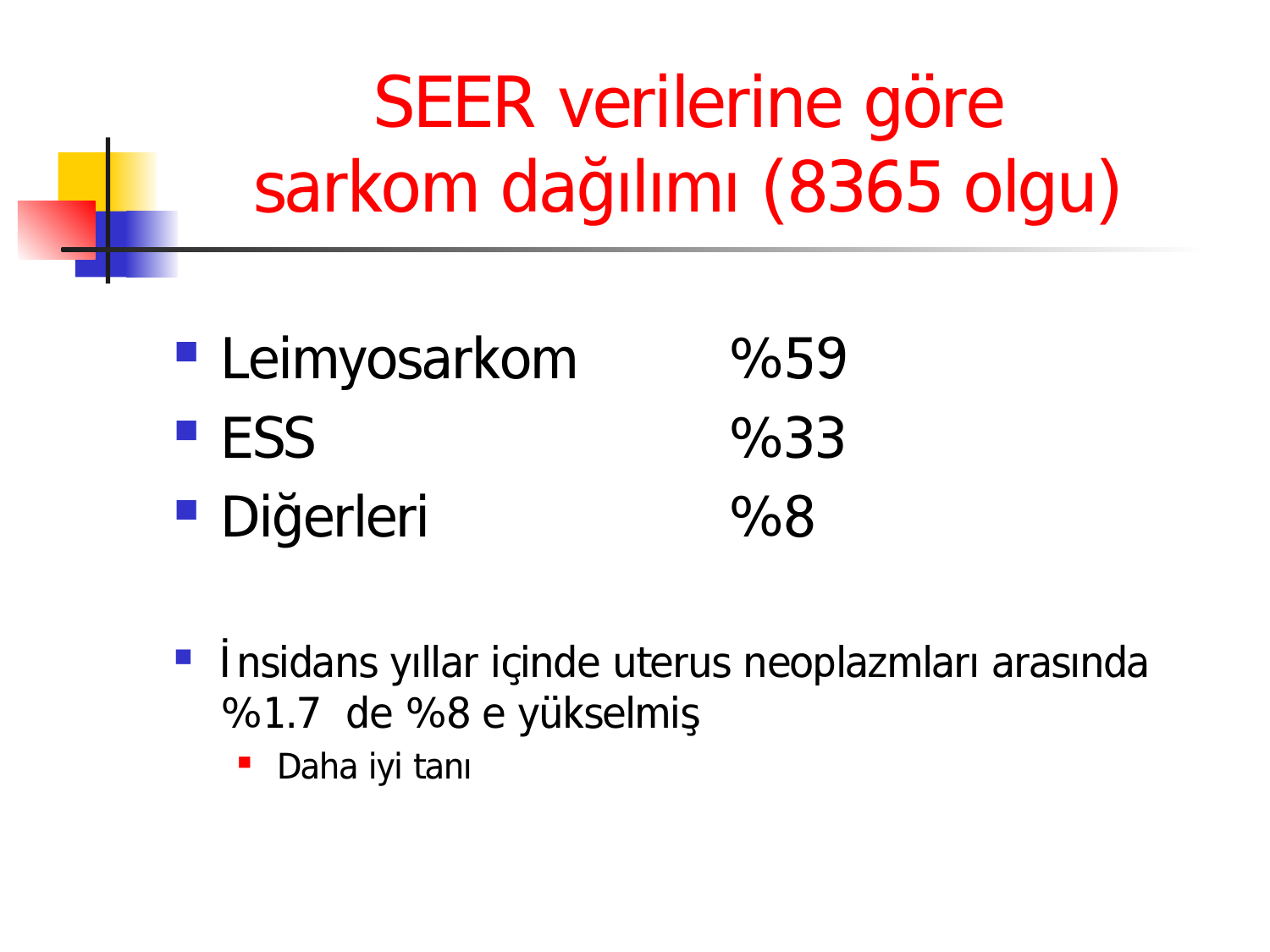

# SEER verilerine göre sarkom dağılımı (8365 olgu)
Leimyosarkom 		%59
ESS				%33
Diğerleri 			%8

İnsidans yıllar içinde uterus neoplazmları arasında %1.7  de %8 e yükselmiş
Daha iyi tanı